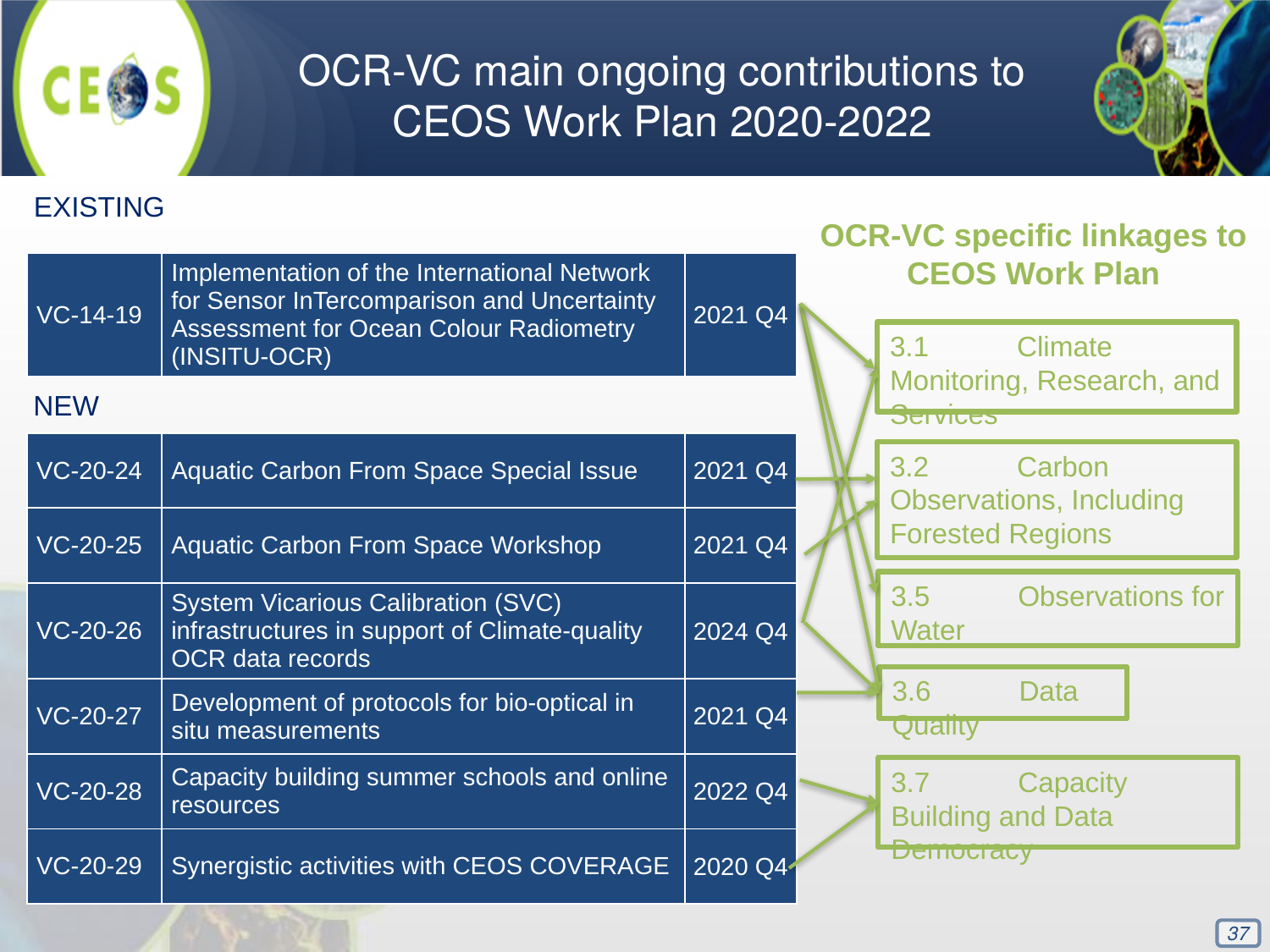

OCR-VC main ongoing contributions to CEOS Work Plan 2020-2022
EXISTING
OCR-VC specific linkages to CEOS Work Plan
| VC-14-19 | Implementation of the International Network for Sensor InTercomparison and Uncertainty Assessment for Ocean Colour Radiometry (INSITU-OCR) | 2021 Q4 |
| --- | --- | --- |
3.1	Climate Monitoring, Research, and Services
NEW
| VC-20-24 | Aquatic Carbon From Space Special Issue | 2021 Q4 |
| --- | --- | --- |
| VC-20-25 | Aquatic Carbon From Space Workshop | 2021 Q4 |
| VC-20-26 | System Vicarious Calibration (SVC) infrastructures in support of Climate-quality OCR data records | 2024 Q4 |
| VC-20-27 | Development of protocols for bio-optical in situ measurements | 2021 Q4 |
| VC-20-28 | Capacity building summer schools and online resources | 2022 Q4 |
| VC-20-29 | Synergistic activities with CEOS COVERAGE | 2020 Q4 |
3.2	Carbon Observations, Including Forested Regions
3.5	Observations for Water
3.6   	Data Quality
3.7	Capacity Building and Data Democracy
37